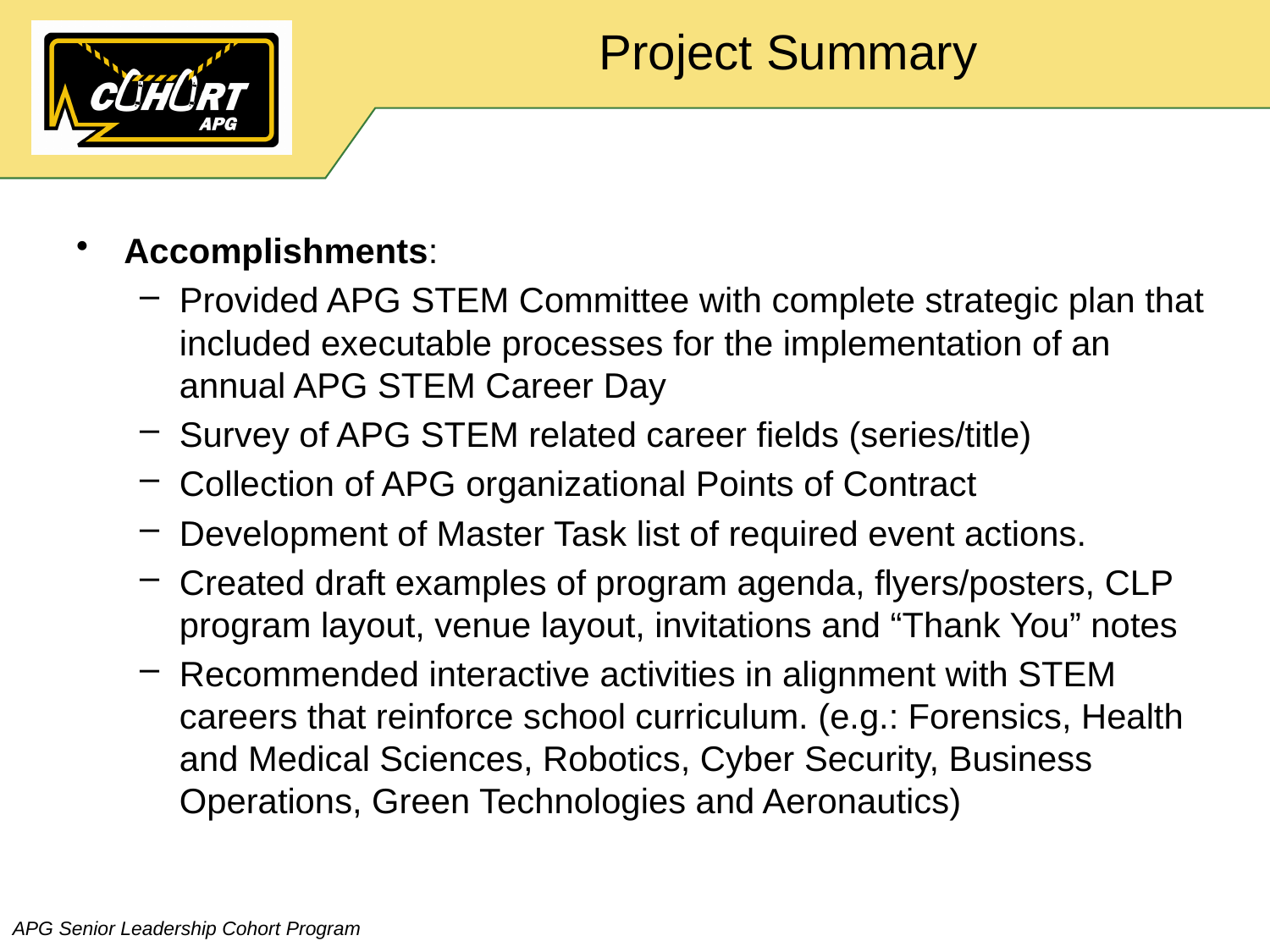

# Project Summary
Accomplishments:
Provided APG STEM Committee with complete strategic plan that included executable processes for the implementation of an annual APG STEM Career Day
Survey of APG STEM related career fields (series/title)
Collection of APG organizational Points of Contract
Development of Master Task list of required event actions.
Created draft examples of program agenda, flyers/posters, CLP   program layout, venue layout, invitations and “Thank You” notes
Recommended interactive activities in alignment with STEM careers that reinforce school curriculum. (e.g.: Forensics, Health and Medical Sciences, Robotics, Cyber Security, Business Operations, Green Technologies and Aeronautics)